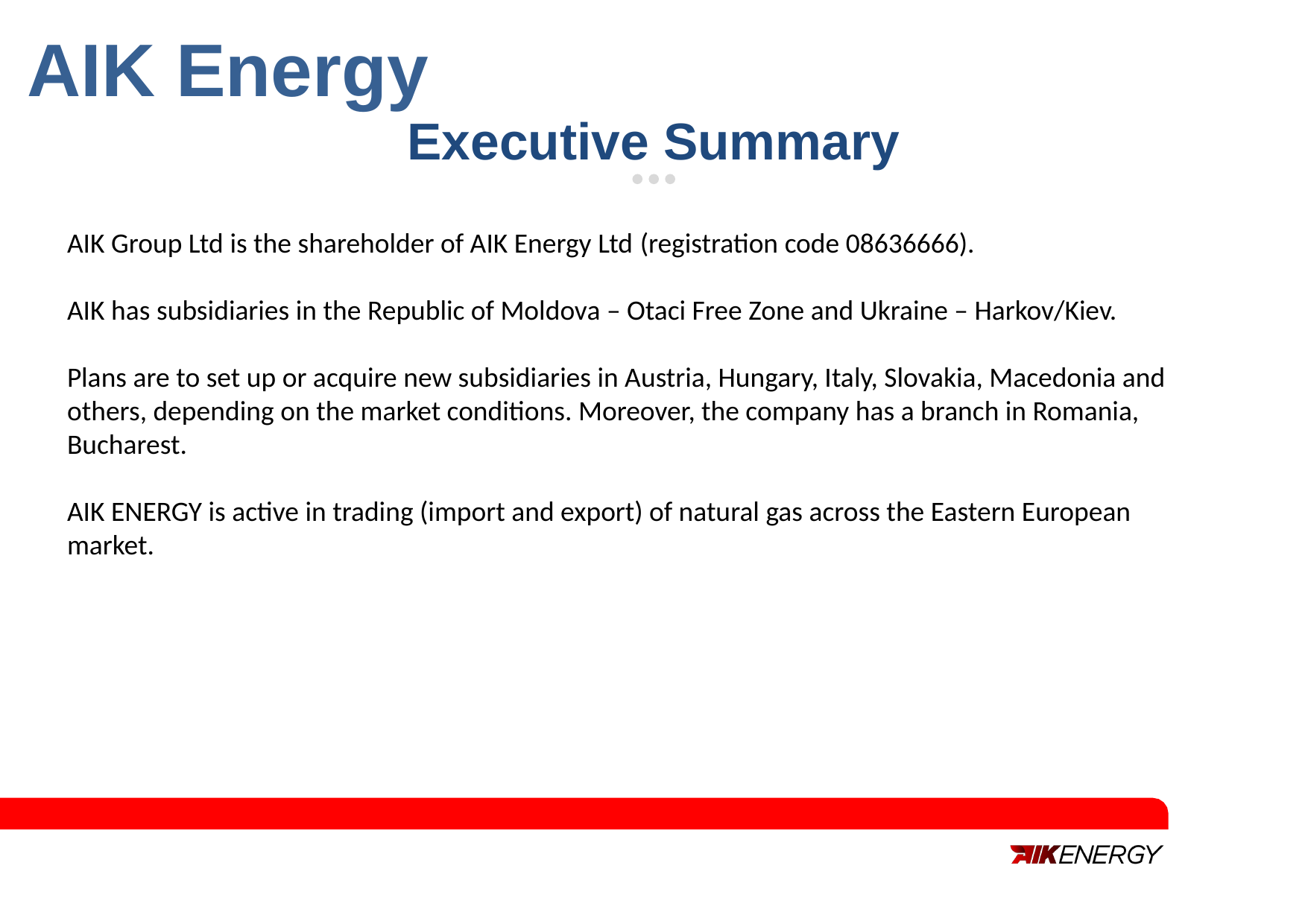

# AIK Energy
Executive Summary

AIK Group Ltd is the shareholder of AIK Energy Ltd (registration code 08636666).

AIK has subsidiaries in the Republic of Moldova – Otaci Free Zone and Ukraine – Harkov/Kiev.

Plans are to set up or acquire new subsidiaries in Austria, Hungary, Italy, Slovakia, Macedonia and others, depending on the market conditions. Moreover, the company has a branch in Romania, Bucharest.

AIK ENERGY is active in trading (import and export) of natural gas across the Eastern European market.